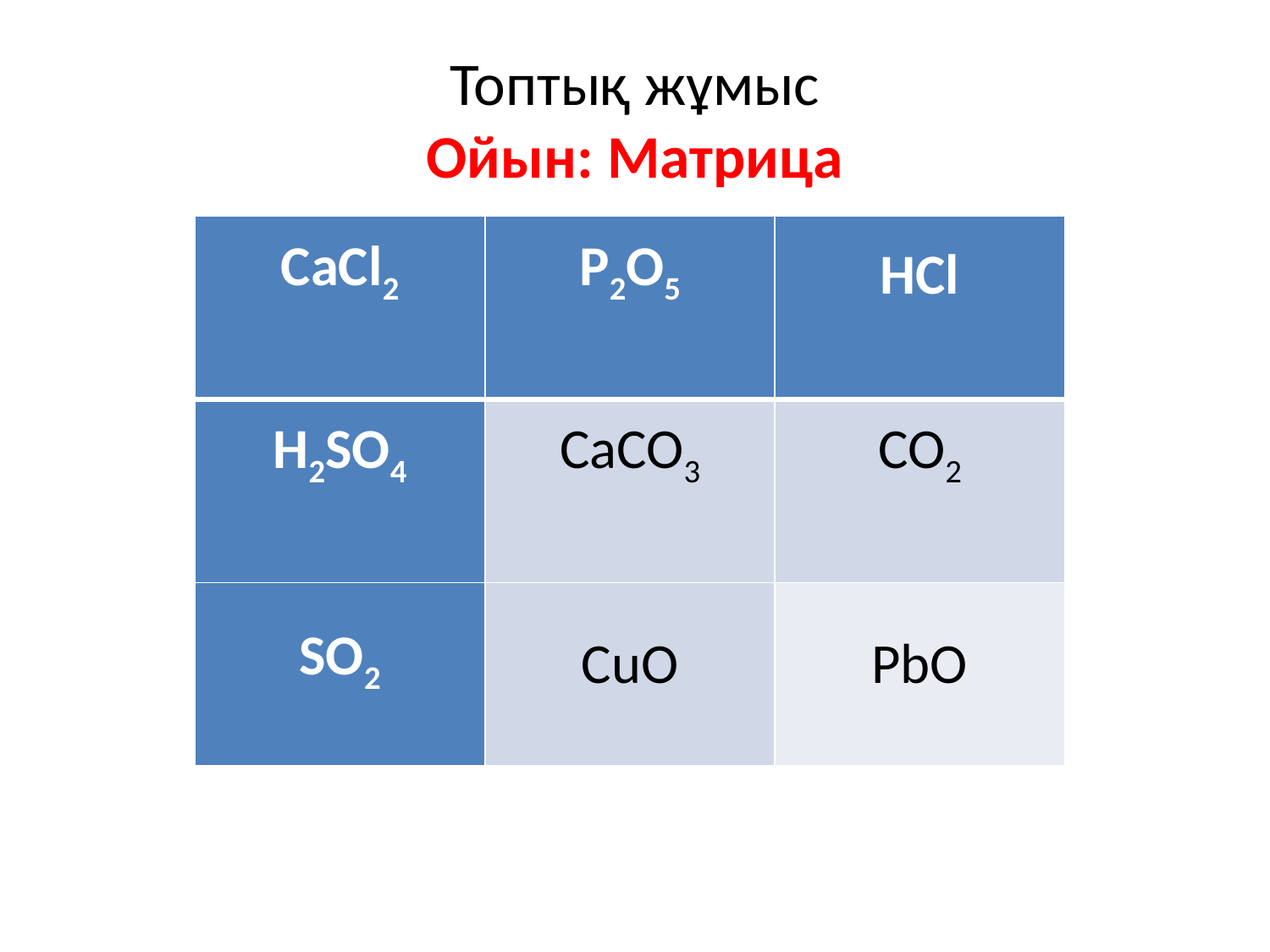

# Топтық жұмыс Ойын: Матрица
| CaCl2 | P2O5 | HCl |
| --- | --- | --- |
| H2SO4 | CaCO3 | CO2 |
| SO2 | CuO | PbO |